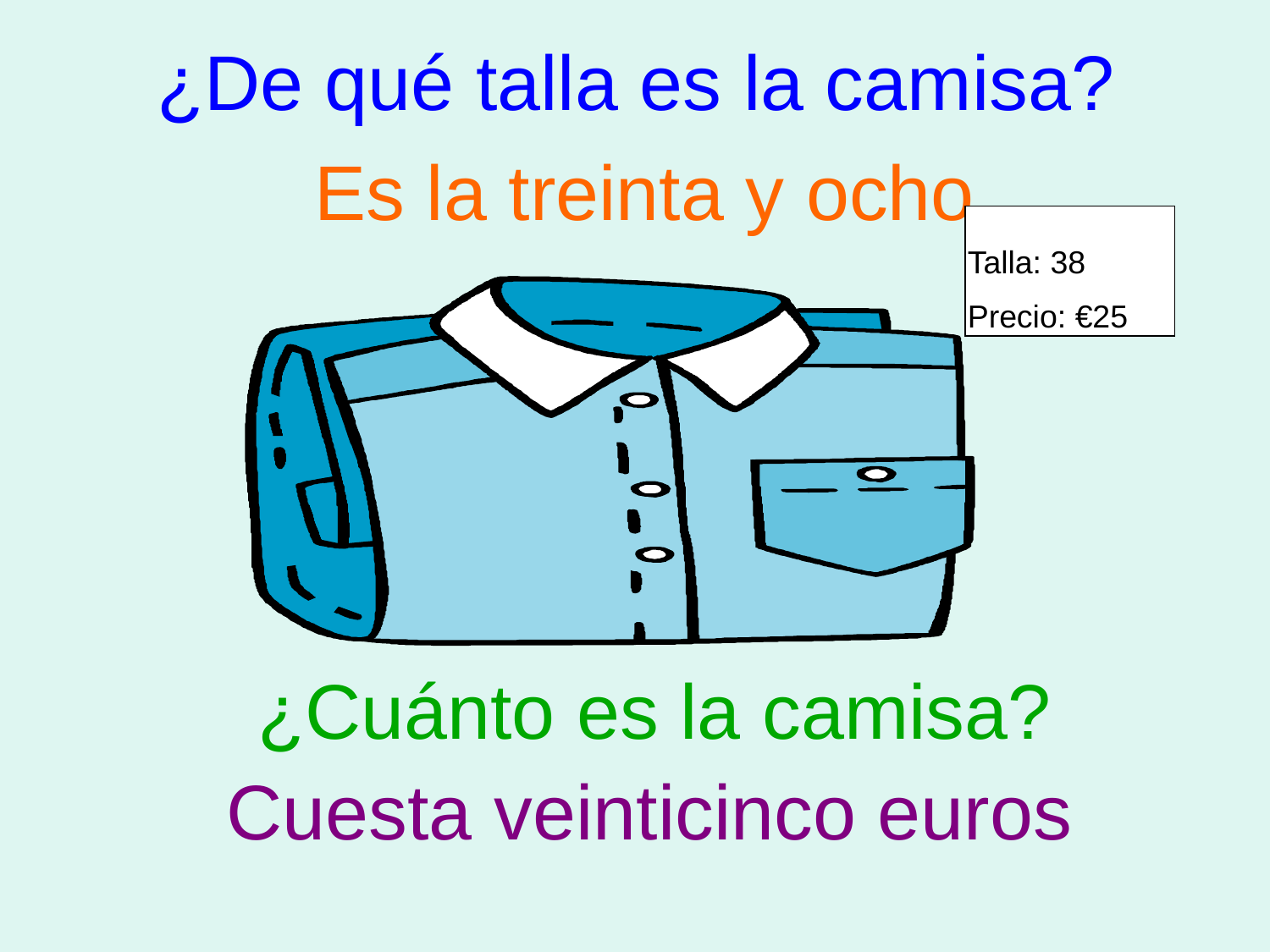

# ¿De qué talla es la camisa?
Es la treinta y ocho

Talla: 38
Precio: €25

¿Cuánto es la camisa?
Cuesta veinticinco euros